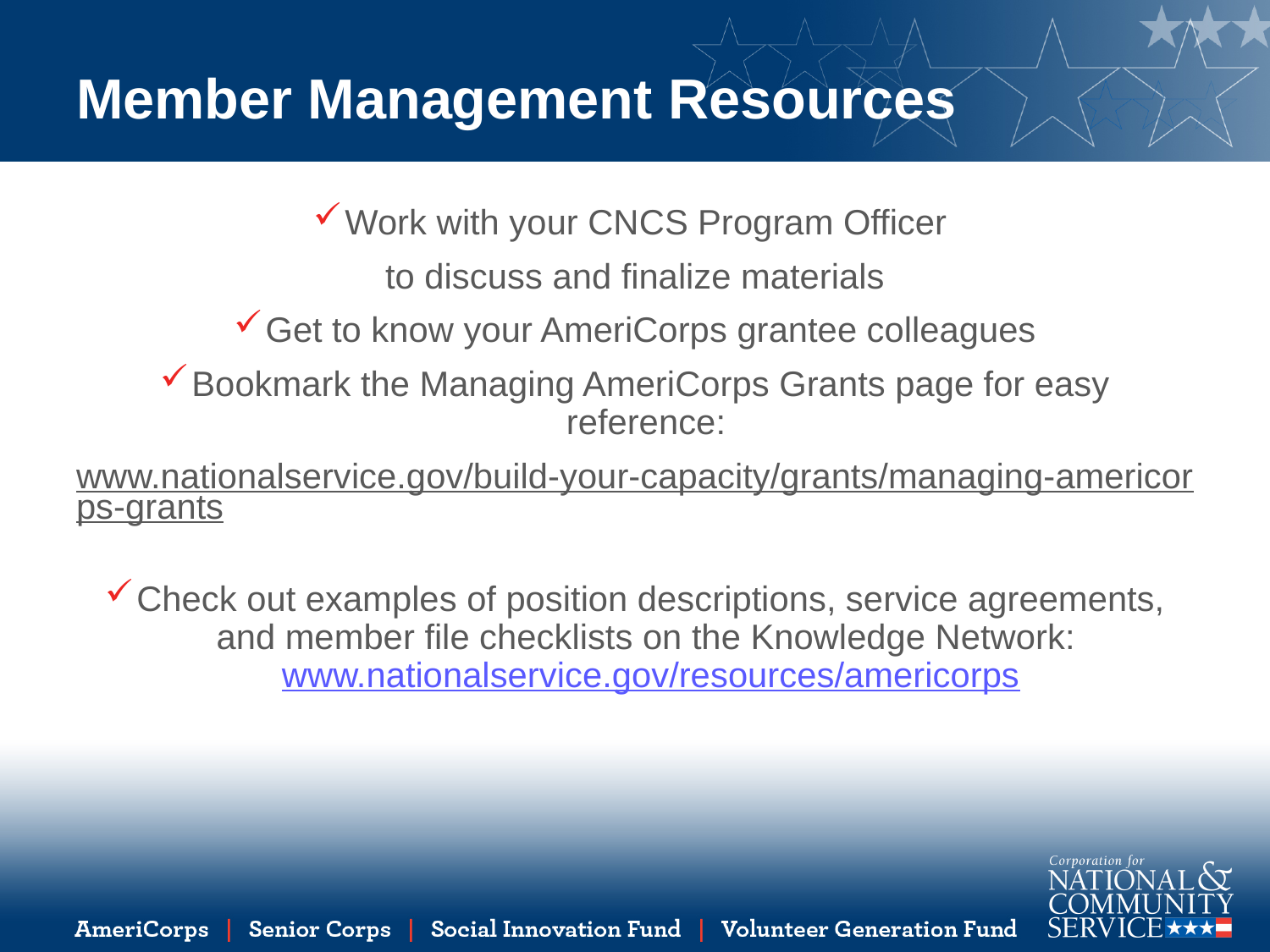

# Member Management Resources
Work with your CNCS Program Officer
to discuss and finalize materials
Get to know your AmeriCorps grantee colleagues
Bookmark the Managing AmeriCorps Grants page for easy reference:
www.nationalservice.gov/build-your-capacity/grants/managing-americorps-grants
Check out examples of position descriptions, service agreements, and member file checklists on the Knowledge Network: www.nationalservice.gov/resources/americorps